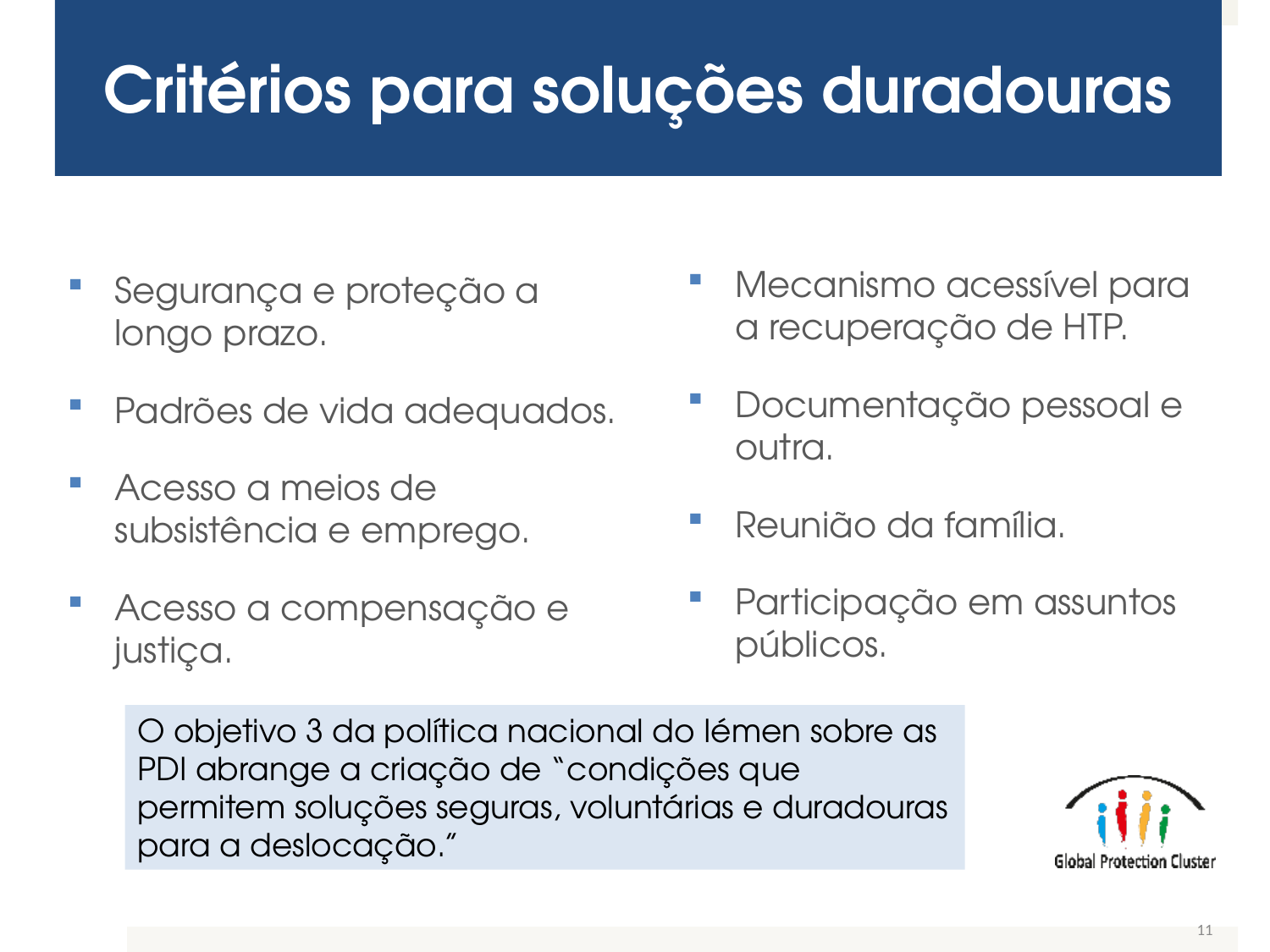

Critérios para soluções duradouras
Mecanismo acessível para a recuperação de HTP.
Documentação pessoal e outra.
Reunião da família.
Participação em assuntos públicos.

Segurança e proteção a longo prazo.
Padrões de vida adequados.
Acesso a meios de subsistência e emprego.
Acesso a compensação e justiça.
O objetivo 3 da política nacional do Iémen sobre as PDI abrange a criação de “condições que permitem soluções seguras, voluntárias e duradouras para a deslocação.”